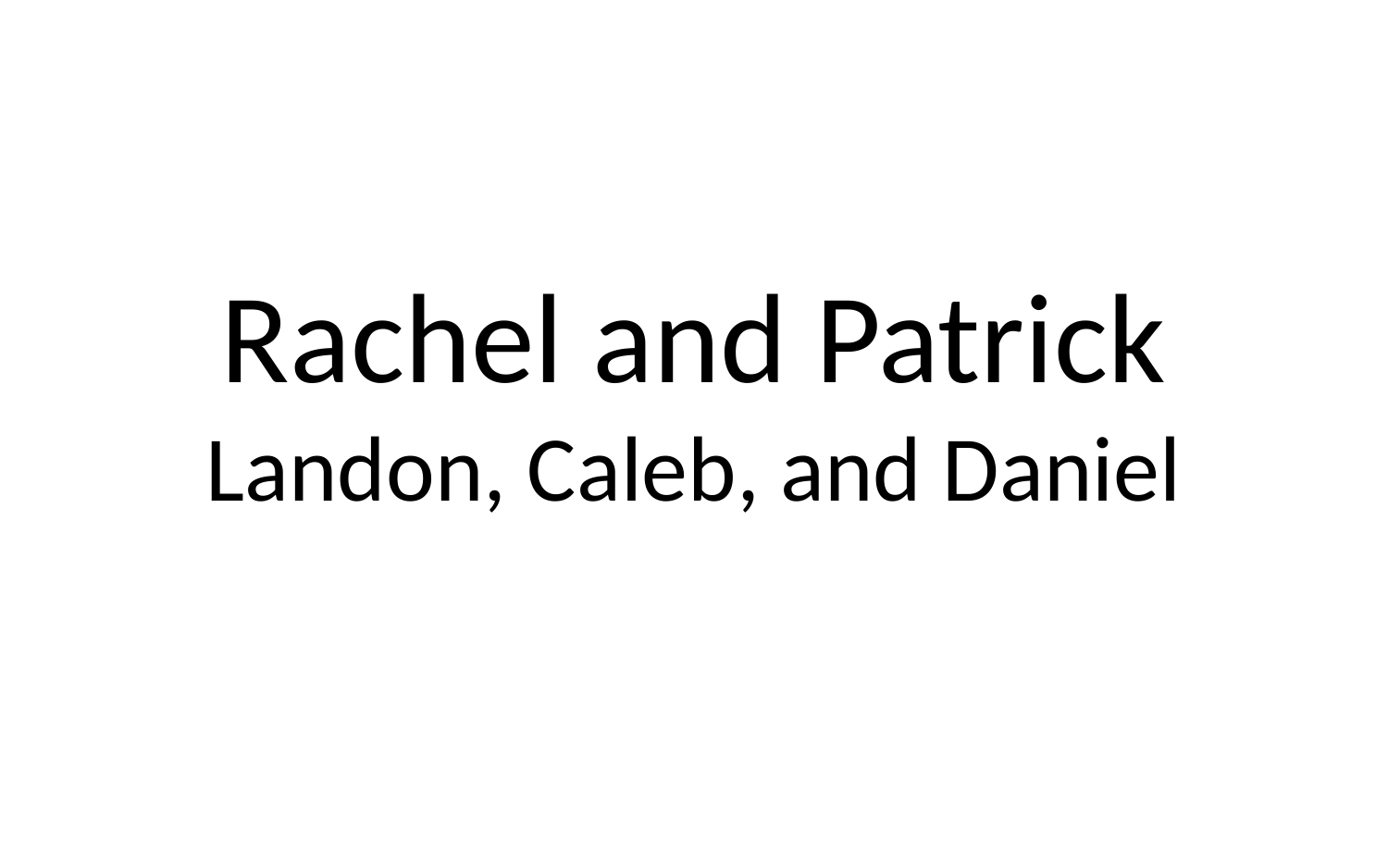

Rachel and Patrick
Landon, Caleb, and Daniel